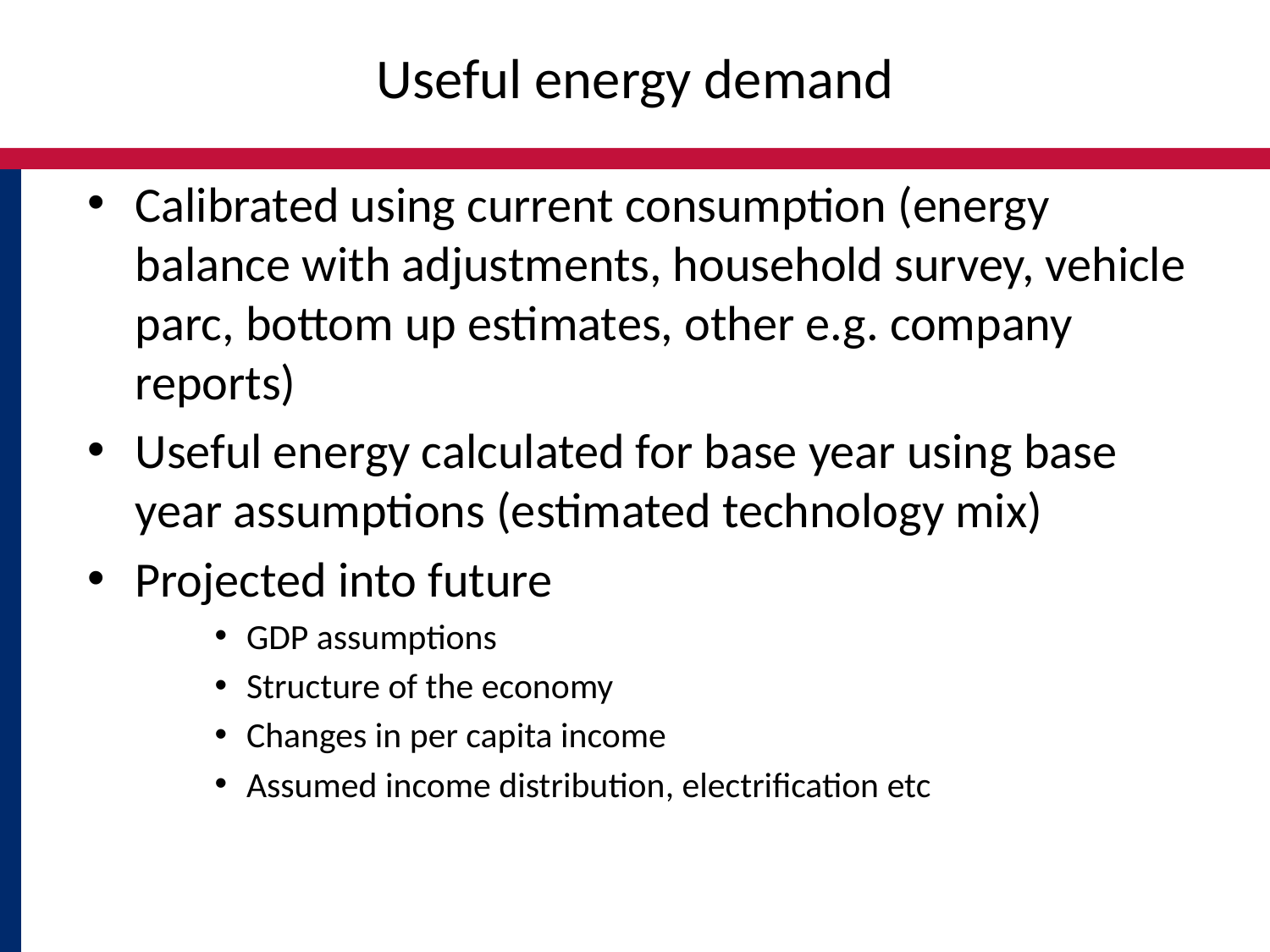

# Useful energy demand
Calibrated using current consumption (energy balance with adjustments, household survey, vehicle parc, bottom up estimates, other e.g. company reports)
Useful energy calculated for base year using base year assumptions (estimated technology mix)
Projected into future
GDP assumptions
Structure of the economy
Changes in per capita income
Assumed income distribution, electrification etc